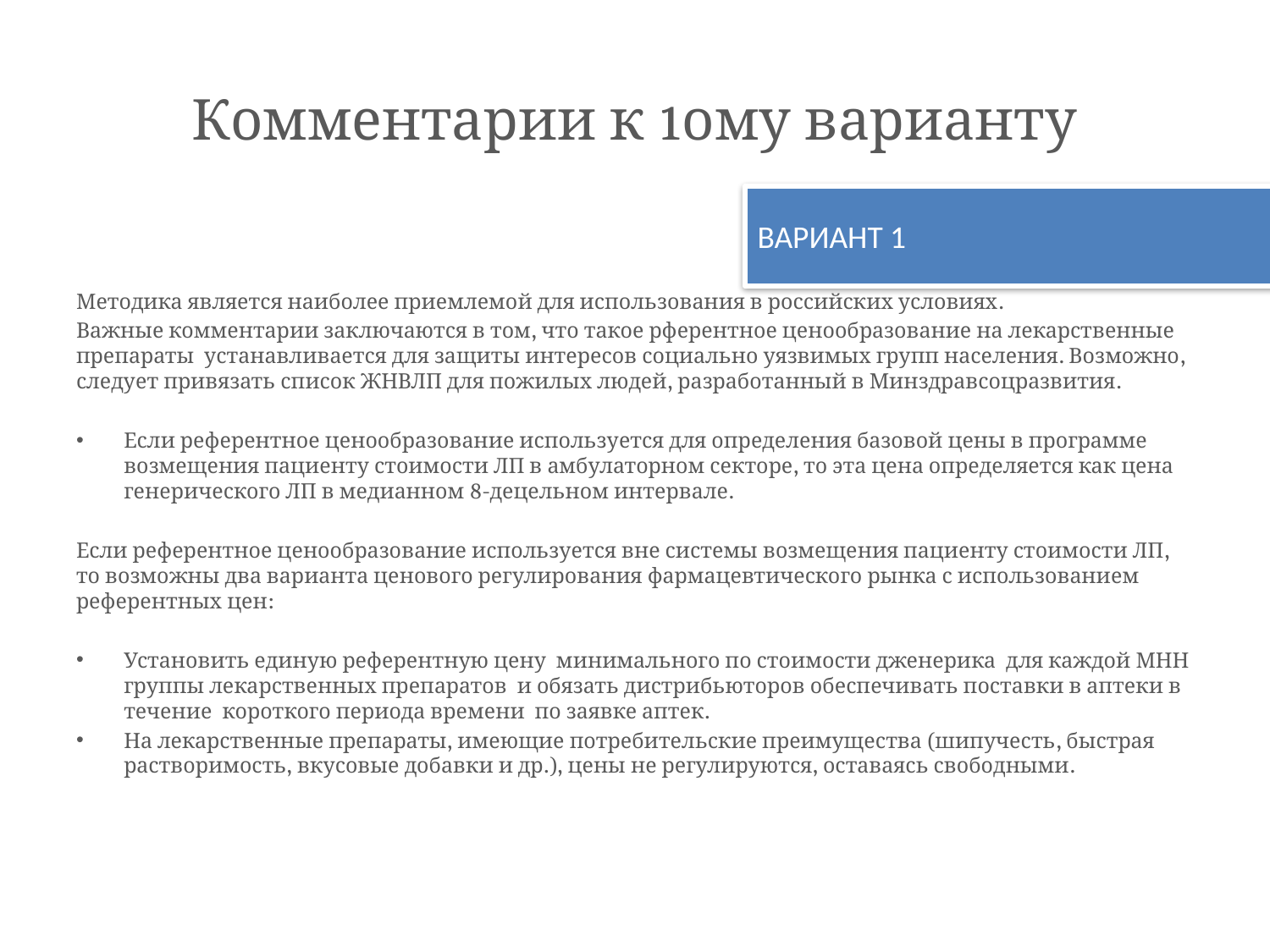

# Комментарии к 1ому варианту
ВАРИАНТ 1

Методика является наиболее приемлемой для использования в российских условиях.
Важные комментарии заключаются в том, что такое рферентное ценообразование на лекарственные препараты  устанавливается для защиты интересов социально уязвимых групп населения. Возможно, следует привязать список ЖНВЛП для пожилых людей, разработанный в Минздравсоцразвития.

Если референтное ценообразование используется для определения базовой цены в программе возмещения пациенту стоимости ЛП в амбулаторном секторе, то эта цена определяется как цена генерического ЛП в медианном 8-децельном интервале.

Если референтное ценообразование используется вне системы возмещения пациенту стоимости ЛП, то возможны два варианта ценового регулирования фармацевтического рынка с использованием референтных цен:

Установить единую референтную цену  минимального по стоимости дженерика  для каждой МНН группы лекарственных препаратов  и обязать дистрибьюторов обеспечивать поставки в аптеки в течение  короткого периода времени  по заявке аптек.
На лекарственные препараты, имеющие потребительские преимущества (шипучесть, быстрая растворимость, вкусовые добавки и др.), цены не регулируются, оставаясь свободными.